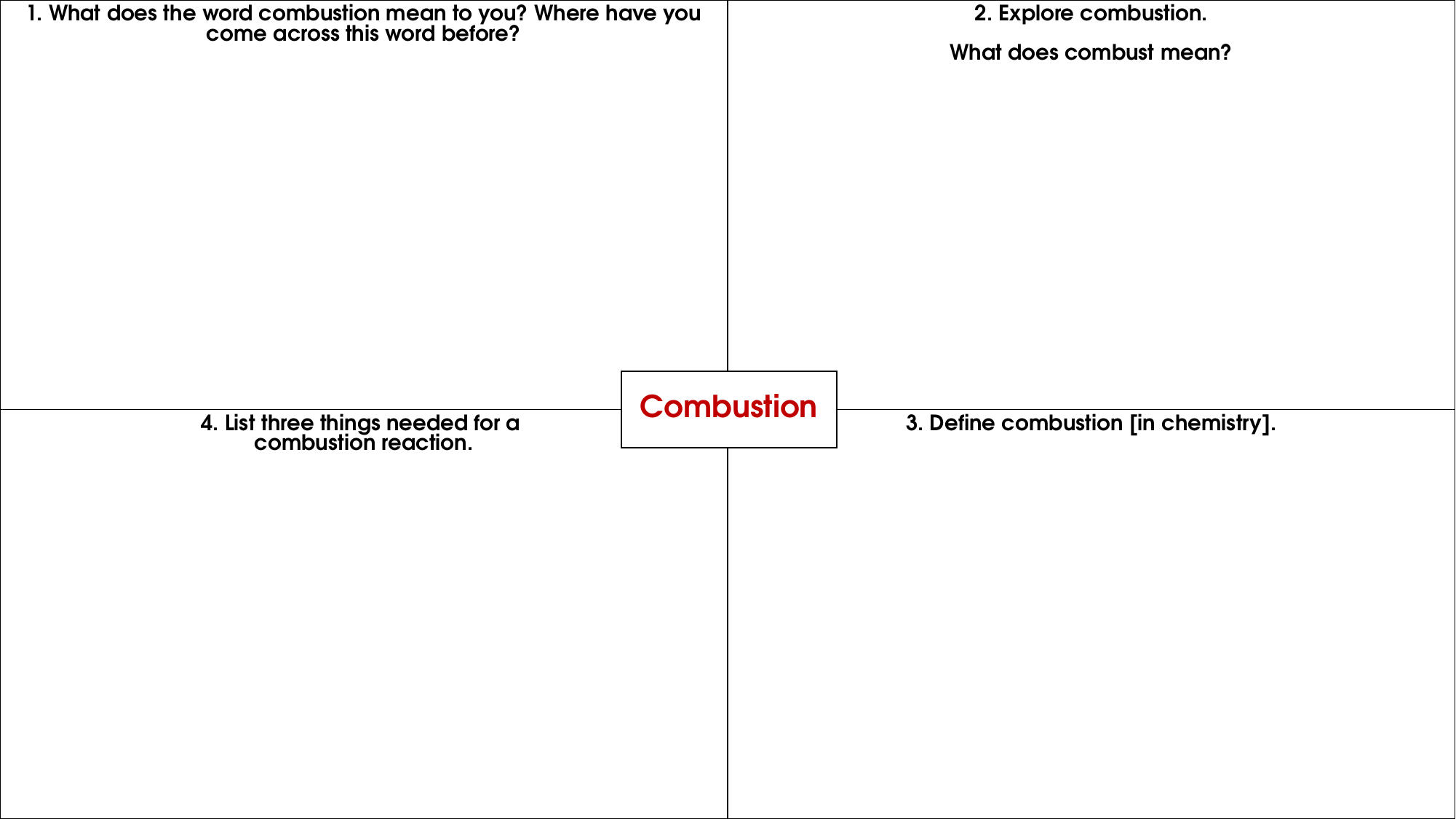

| 1. What does the word combustion mean to you? Where have you come across this word before? | 2. Explore combustion. What does combust mean? |
| --- | --- |
| 4. List three things needed for a combustion reaction. | 3. Define combustion [in chemistry]. |
# Frayer model: combustion
| Combustion |
| --- |